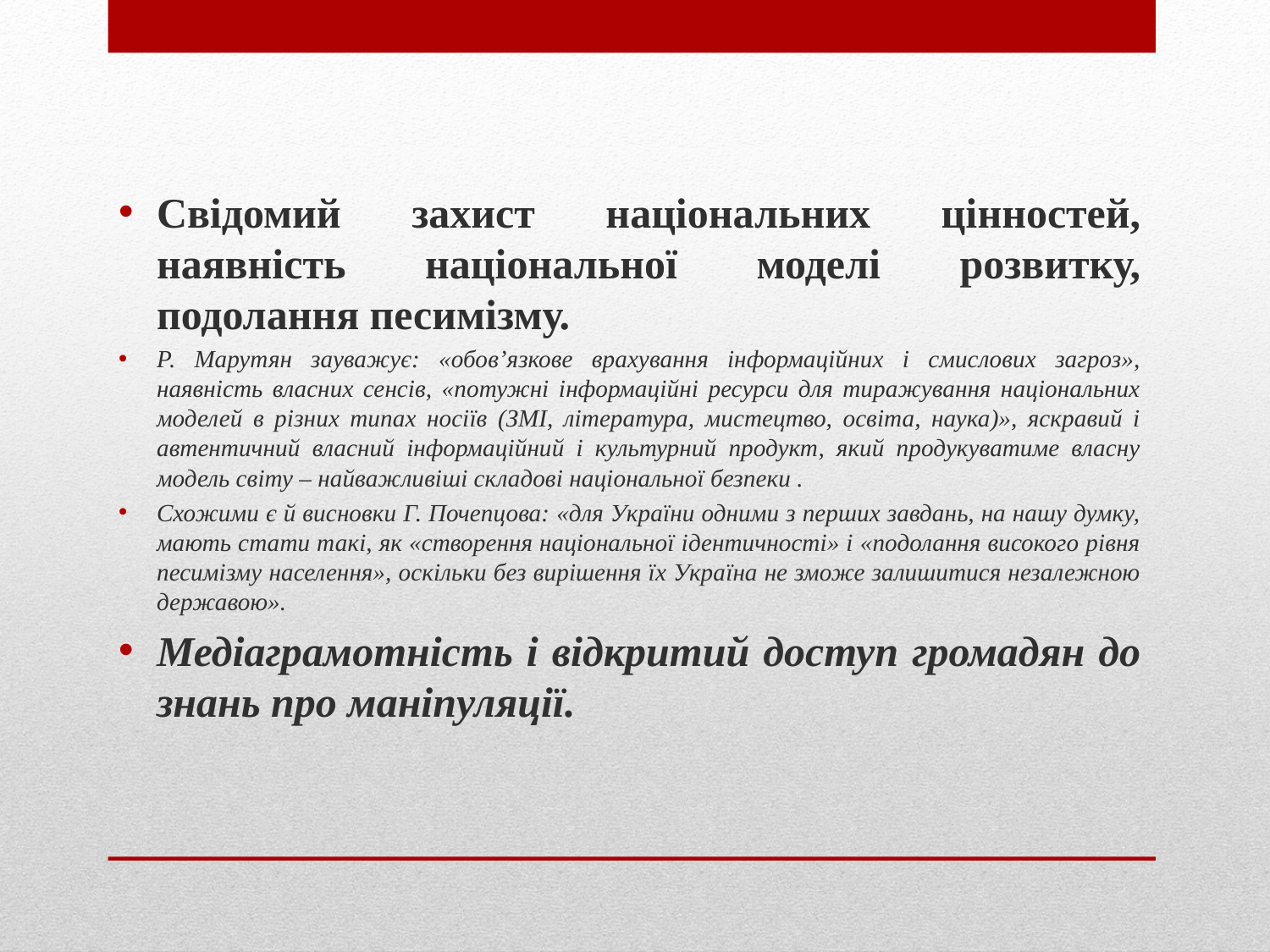

Свідомий захист національних цінностей, наявність національної моделі розвитку, подолання песимізму.
Р. Марутян зауважує: «обов’язкове врахування інформаційних і смислових загроз», наявність власних сенсів, «потужні інформаційні ресурси для тиражування національних моделей в різних типах носіїв (ЗМІ, література, мистецтво, освіта, наука)», яскравий і автентичний власний інформаційний і культурний продукт, який продукуватиме власну модель світу – найважливіші складові національної безпеки .
Схожими є й висновки Г. Почепцова: «для України одними з перших завдань, на нашу думку, мають стати такі, як «створення національної ідентичності» і «подолання високого рівня песимізму населення», оскільки без вирішення їх Україна не зможе залишитися незалежною державою».
Медіаграмотність і відкритий доступ громадян до знань про маніпуляції.